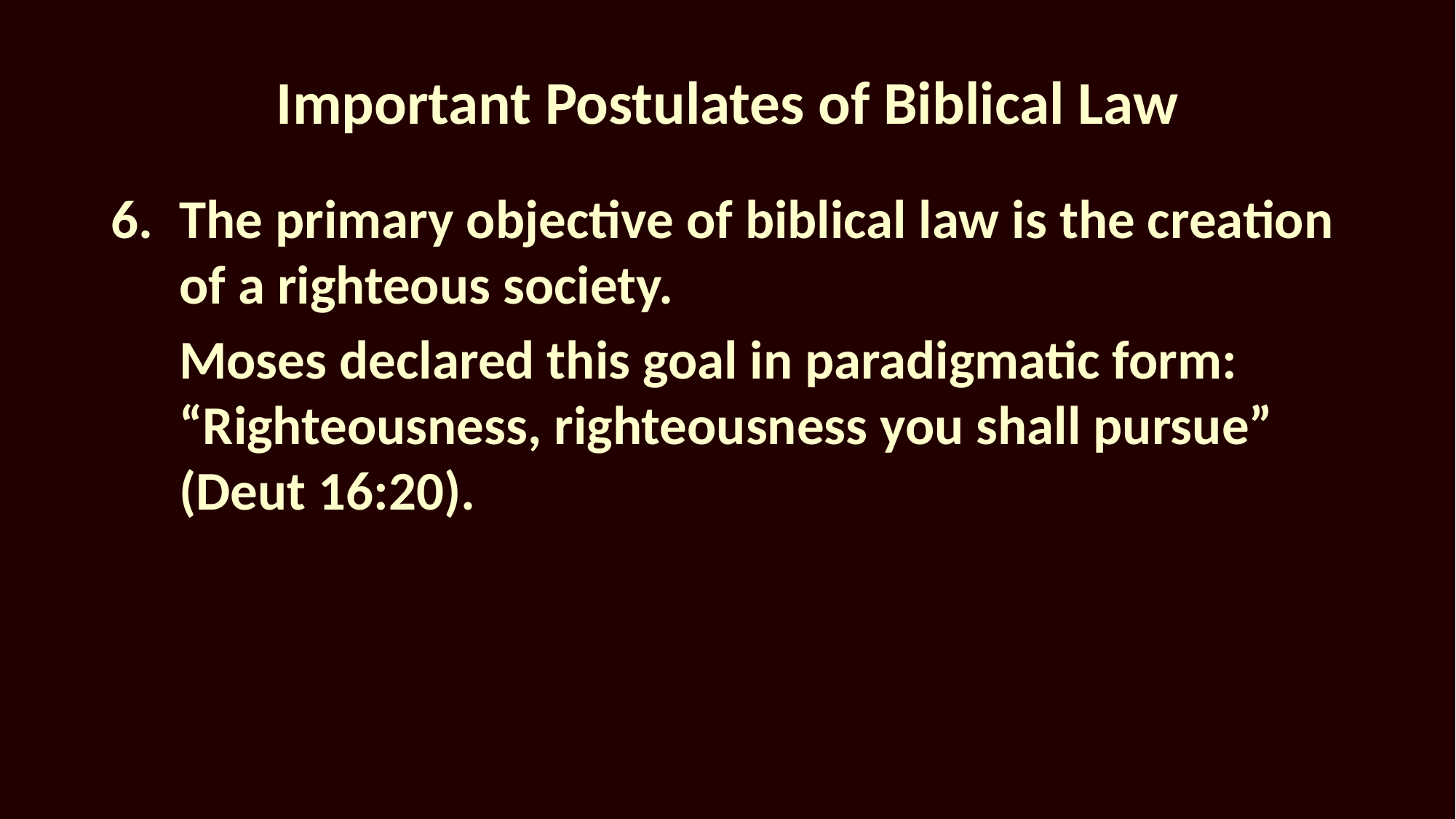

# Important Postulates of Biblical Law
6.	The primary objective of biblical law is the creation of a righteous society.
	Moses declared this goal in paradigmatic form: “Righteousness, righteousness you shall pursue” (Deut 16:20).